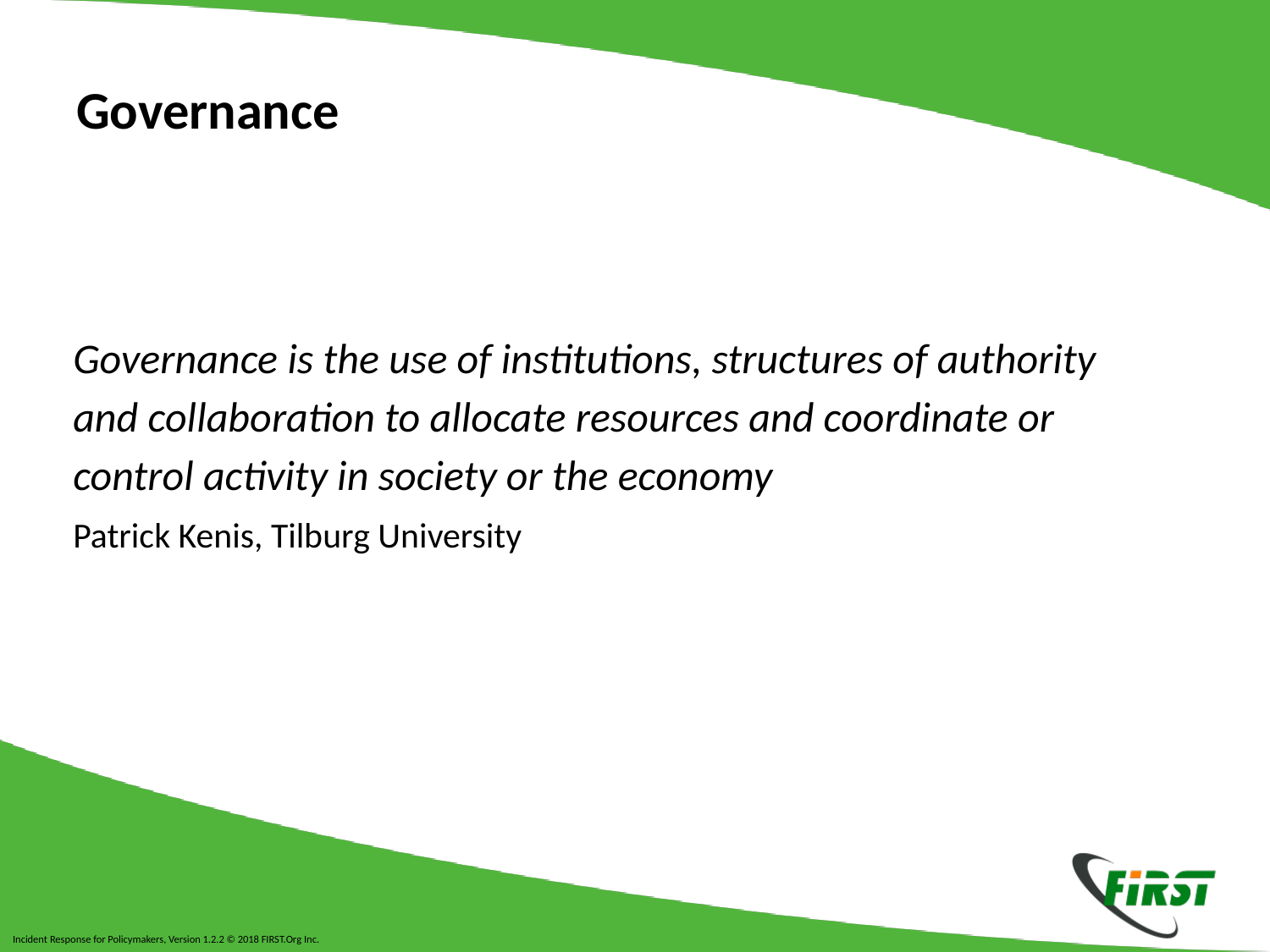

# Governance
Governance is the use of institutions, structures of authority and collaboration to allocate resources and coordinate or control activity in society or the economy
Patrick Kenis, Tilburg University